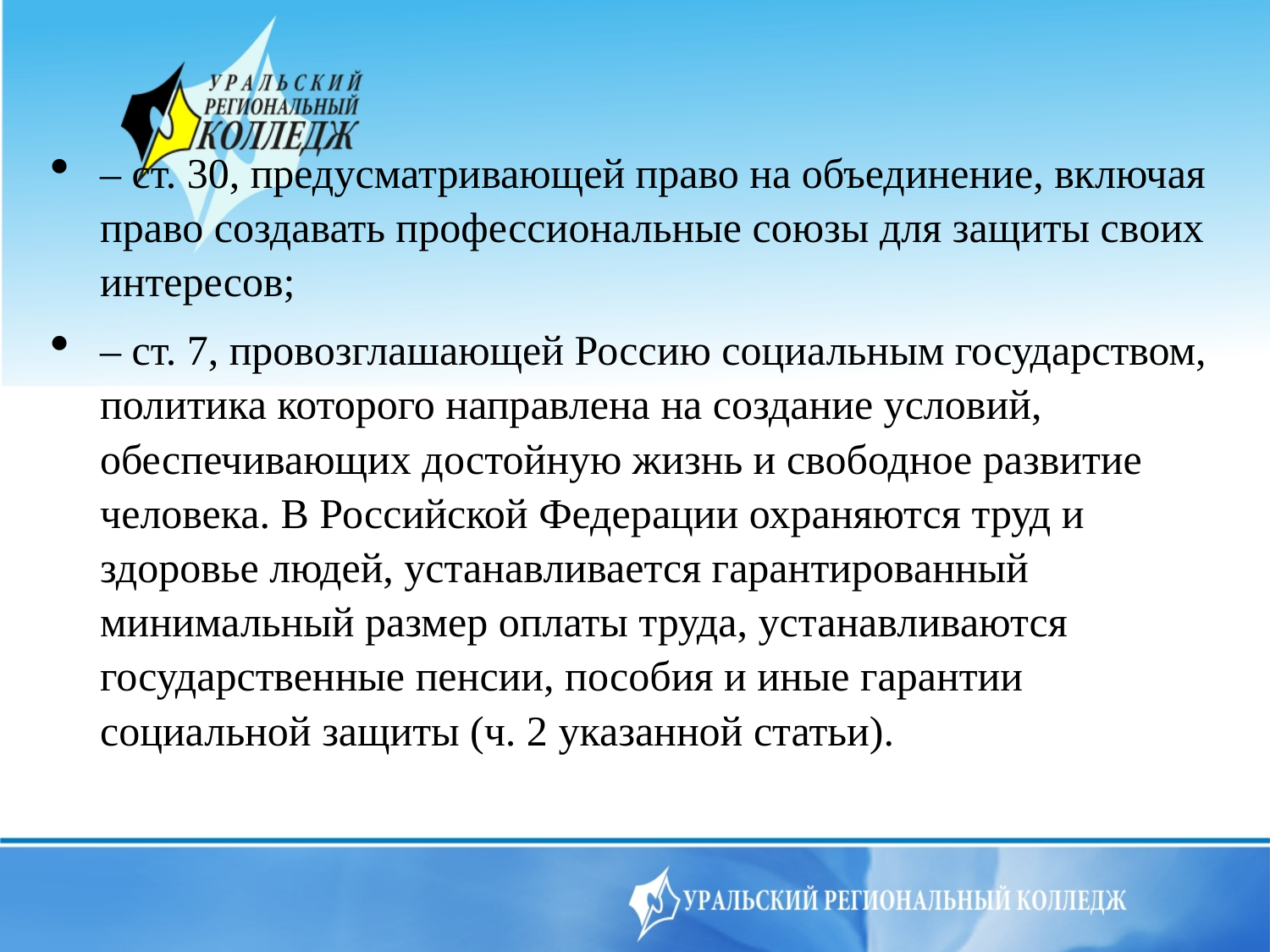

– ст. 30, предусматривающей право на объединение, включая право создавать профессиональные союзы для защиты своих интересов;
– ст. 7, провозглашающей Россию социальным государством, политика которого направлена на создание условий, обеспечивающих достойную жизнь и свободное развитие человека. В Российской Федерации охраняются труд и здоровье людей, устанавливается гарантированный минимальный размер оплаты труда, устанавливаются государственные пенсии, пособия и иные гарантии социальной защиты (ч. 2 указанной статьи).